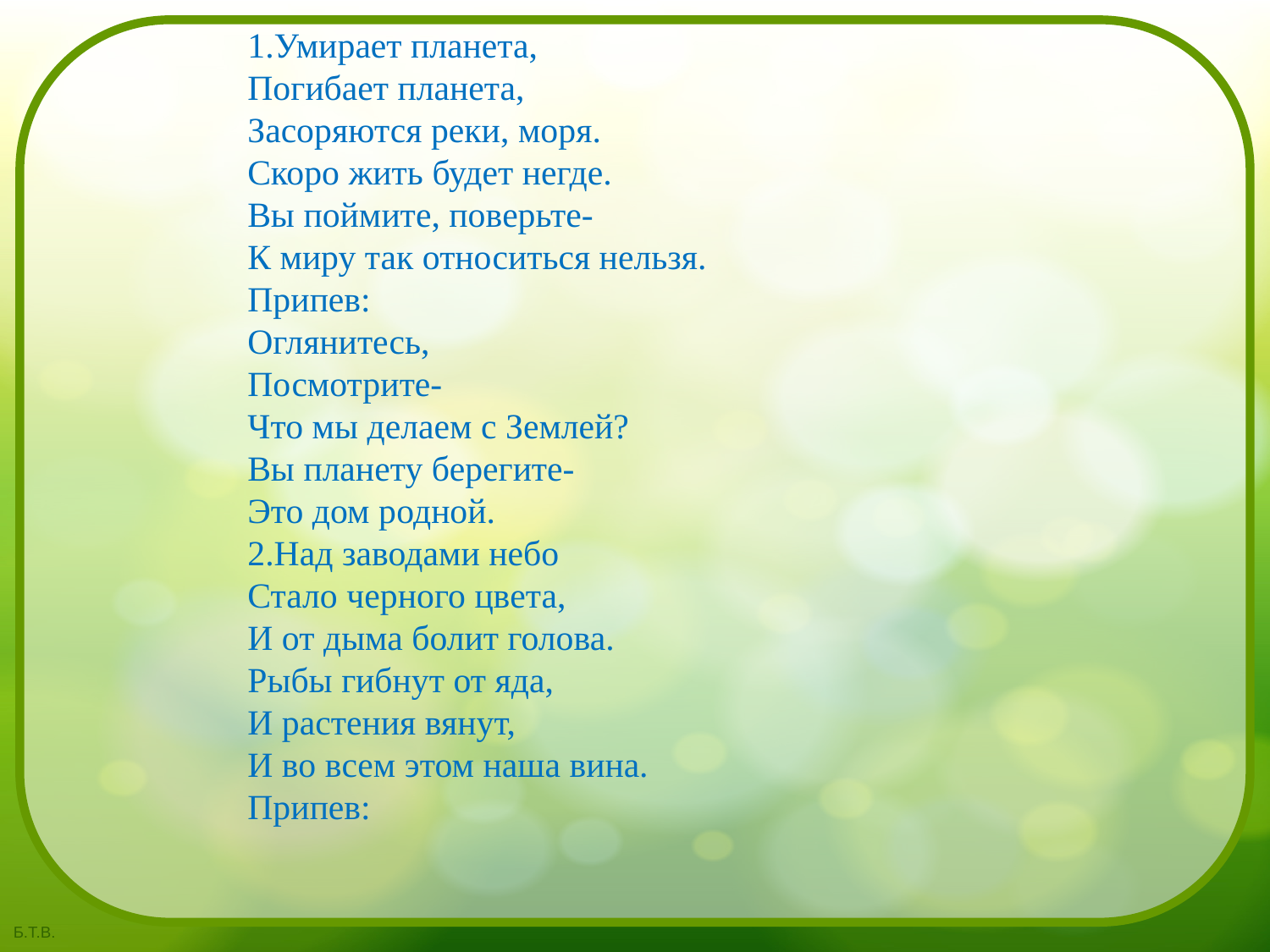

1.Умирает планета,
Погибает планета,
Засоряются реки, моря.
Скоро жить будет негде.
Вы поймите, поверьте-
К миру так относиться нельзя.
Припев:
Оглянитесь,
Посмотрите-
Что мы делаем с Землей?
Вы планету берегите-
Это дом родной.
2.Над заводами небо
Стало черного цвета,
И от дыма болит голова.
Рыбы гибнут от яда,
И растения вянут,
И во всем этом наша вина.
Припев:

#